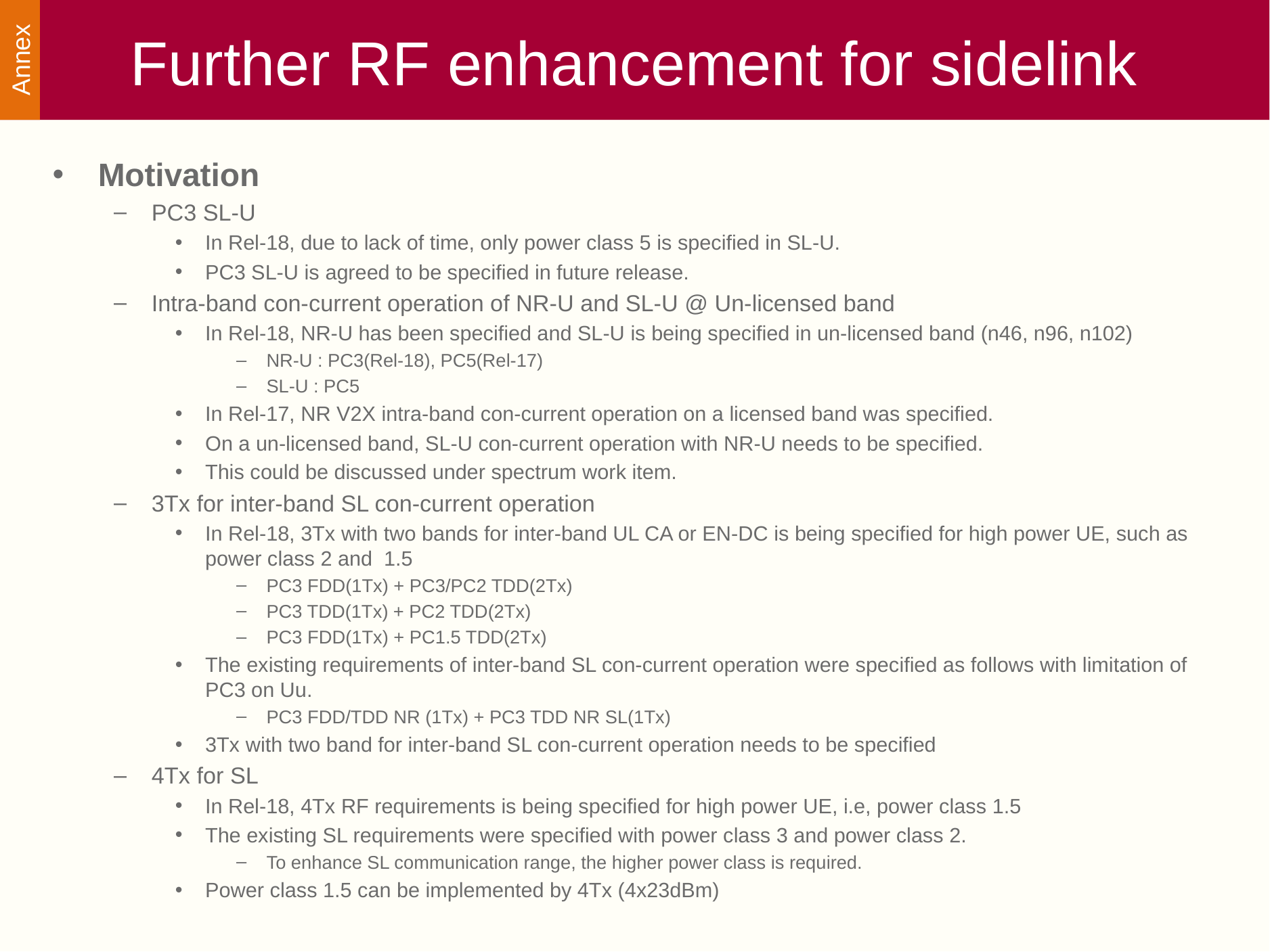

Annex
# Further RF enhancement for sidelink
Motivation
PC3 SL-U
In Rel-18, due to lack of time, only power class 5 is specified in SL-U.
PC3 SL-U is agreed to be specified in future release.
Intra-band con-current operation of NR-U and SL-U @ Un-licensed band
In Rel-18, NR-U has been specified and SL-U is being specified in un-licensed band (n46, n96, n102)
NR-U : PC3(Rel-18), PC5(Rel-17)
SL-U : PC5
In Rel-17, NR V2X intra-band con-current operation on a licensed band was specified.
On a un-licensed band, SL-U con-current operation with NR-U needs to be specified.
This could be discussed under spectrum work item.
3Tx for inter-band SL con-current operation
In Rel-18, 3Tx with two bands for inter-band UL CA or EN-DC is being specified for high power UE, such as power class 2 and  1.5
PC3 FDD(1Tx) + PC3/PC2 TDD(2Tx)
PC3 TDD(1Tx) + PC2 TDD(2Tx)
PC3 FDD(1Tx) + PC1.5 TDD(2Tx)
The existing requirements of inter-band SL con-current operation were specified as follows with limitation of PC3 on Uu.
PC3 FDD/TDD NR (1Tx) + PC3 TDD NR SL(1Tx)
3Tx with two band for inter-band SL con-current operation needs to be specified
4Tx for SL
In Rel-18, 4Tx RF requirements is being specified for high power UE, i.e, power class 1.5
The existing SL requirements were specified with power class 3 and power class 2.
To enhance SL communication range, the higher power class is required.
Power class 1.5 can be implemented by 4Tx (4x23dBm)